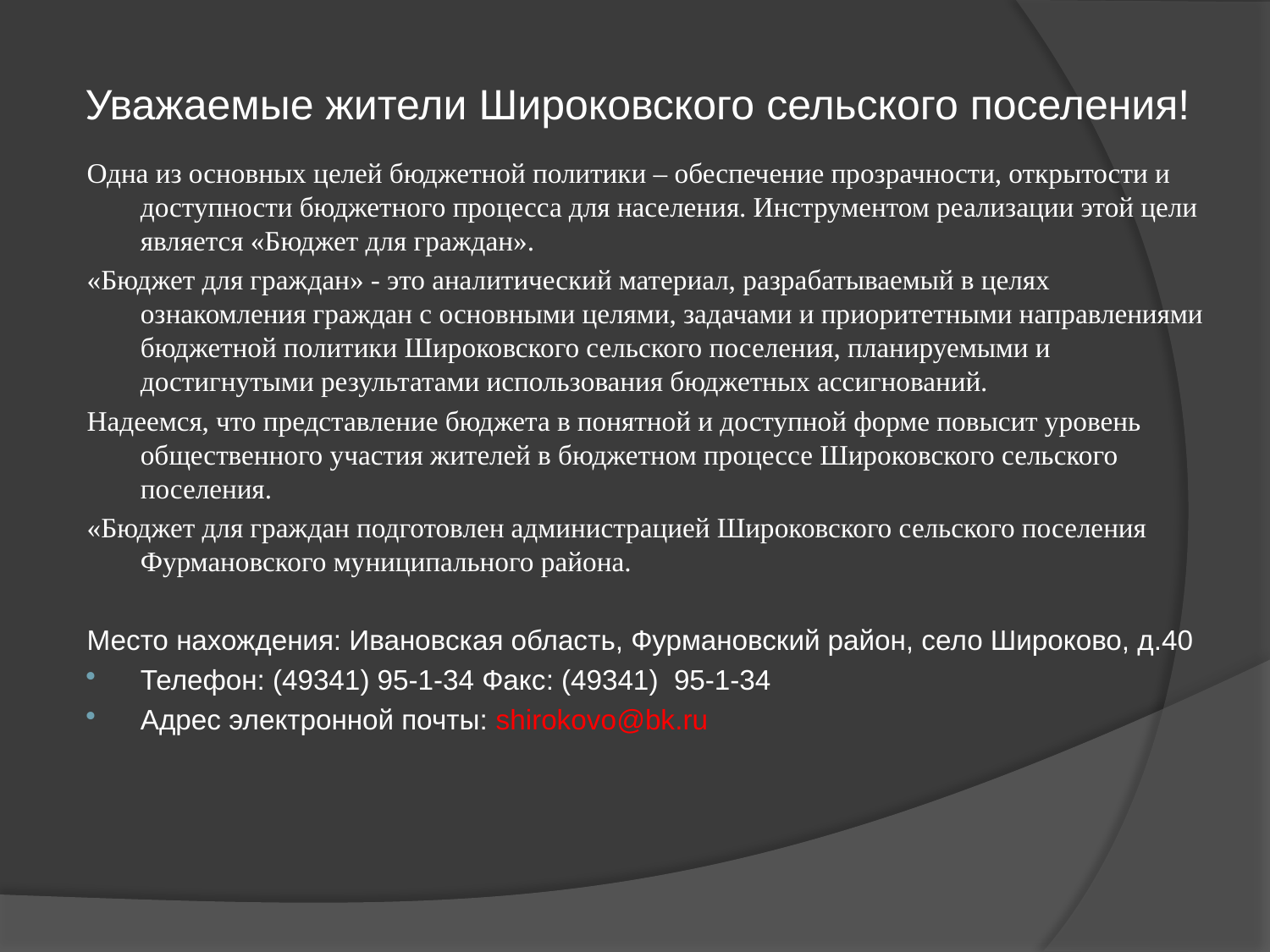

# Уважаемые жители Широковского сельского поселения!
Одна из основных целей бюджетной политики – обеспечение прозрачности, открытости и доступности бюджетного процесса для населения. Инструментом реализации этой цели является «Бюджет для граждан».
«Бюджет для граждан» - это аналитический материал, разрабатываемый в целях ознакомления граждан с основными целями, задачами и приоритетными направлениями бюджетной политики Широковского сельского поселения, планируемыми и достигнутыми результатами использования бюджетных ассигнований.
Надеемся, что представление бюджета в понятной и доступной форме повысит уровень общественного участия жителей в бюджетном процессе Широковского сельского поселения.
«Бюджет для граждан подготовлен администрацией Широковского сельского поселения Фурмановского муниципального района.

Место нахождения: Ивановская область, Фурмановский район, село Широково, д.40
Телефон: (49341) 95-1-34 Факс: (49341)  95-1-34
Адрес электронной почты: shirokovo@bk.ru